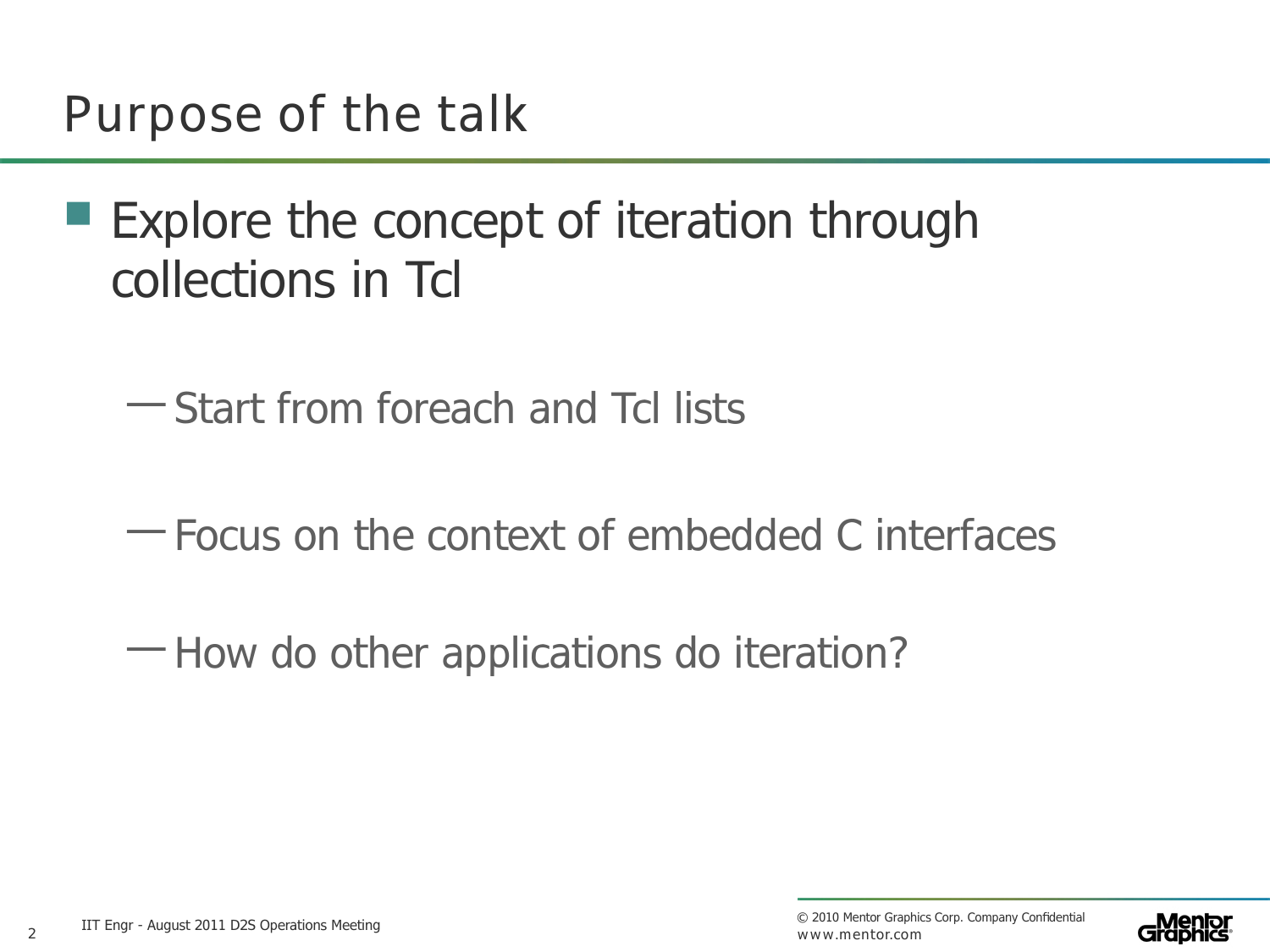

# Purpose of the talk
Explore the concept of iteration through collections in Tcl

Start from foreach and Tcl lists

Focus on the context of embedded C interfaces

How do other applications do iteration?
IIT Engr - August 2011 D2S Operations Meeting